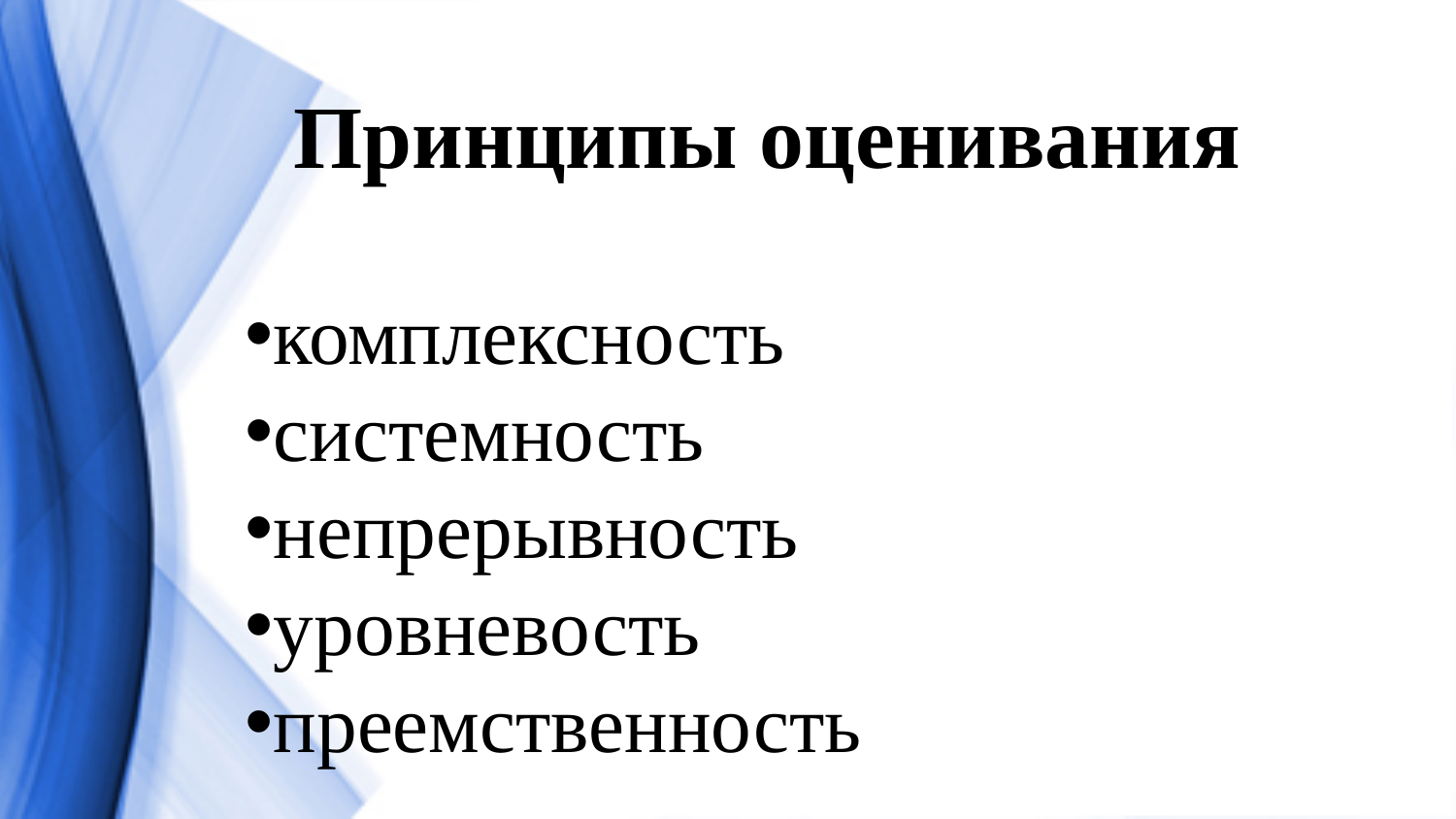

Принципы оценивания

комплексность
системность
непрерывность
уровневость
преемственность